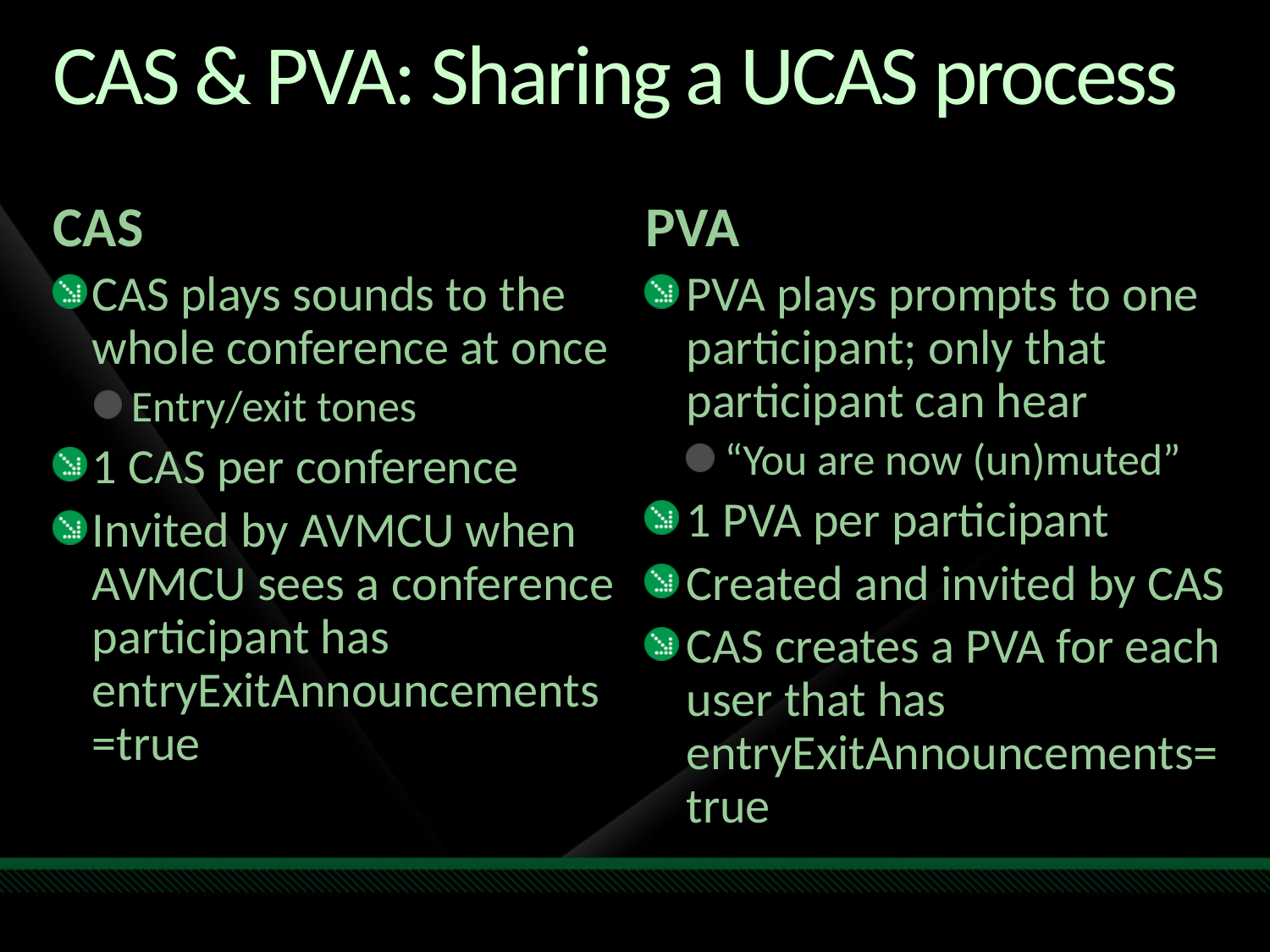

# CAS & PVA: Sharing a UCAS process
CAS
PVA
CAS plays sounds to the whole conference at once
Entry/exit tones
1 CAS per conference
Invited by AVMCU when AVMCU sees a conference participant has entryExitAnnouncements=true
PVA plays prompts to one participant; only that participant can hear
“You are now (un)muted”
1 PVA per participant
Created and invited by CAS
CAS creates a PVA for each user that has entryExitAnnouncements=true